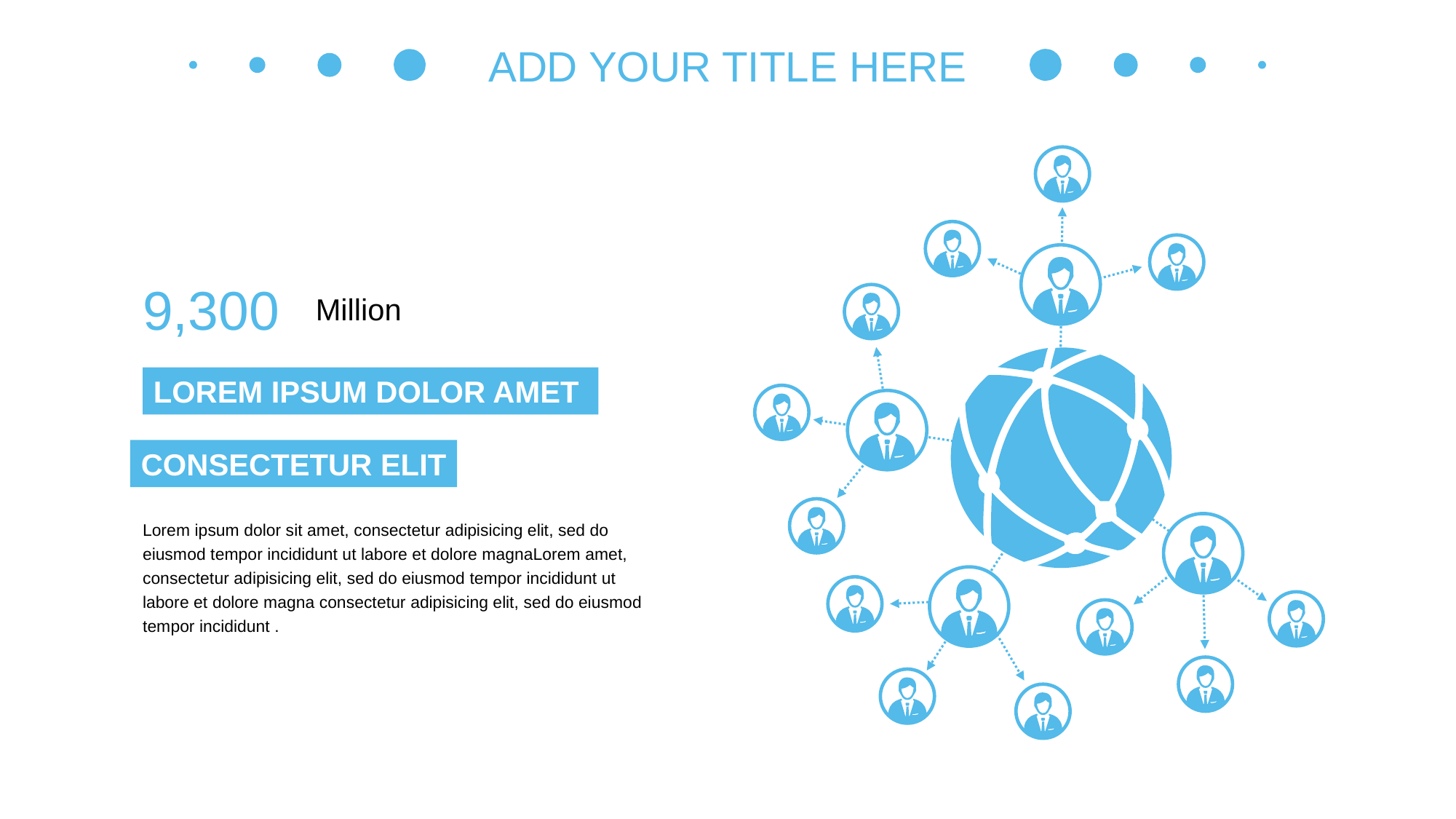

ADD YOUR TITLE HERE

9,300
Million
LOREM IPSUM DOLOR AMET
CONSECTETUR ELIT
Lorem ipsum dolor sit amet, consectetur adipisicing elit, sed do eiusmod tempor incididunt ut labore et dolore magnaLorem amet, consectetur adipisicing elit, sed do eiusmod tempor incididunt ut labore et dolore magna consectetur adipisicing elit, sed do eiusmod tempor incididunt .